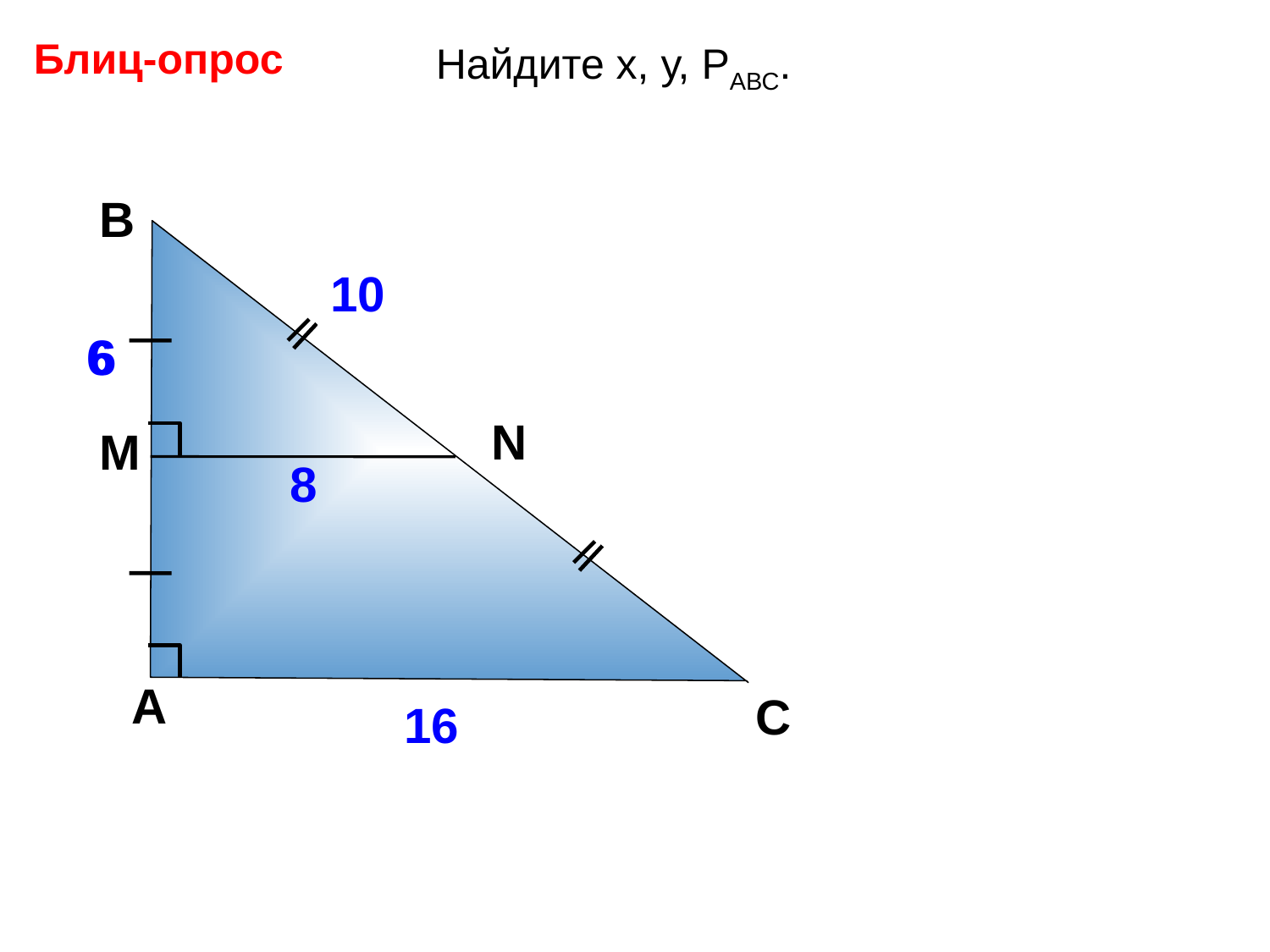

Блиц-опрос
Найдите х, у, РАВС.
В

10
x
6
6

N
М

8

А
y
С
16